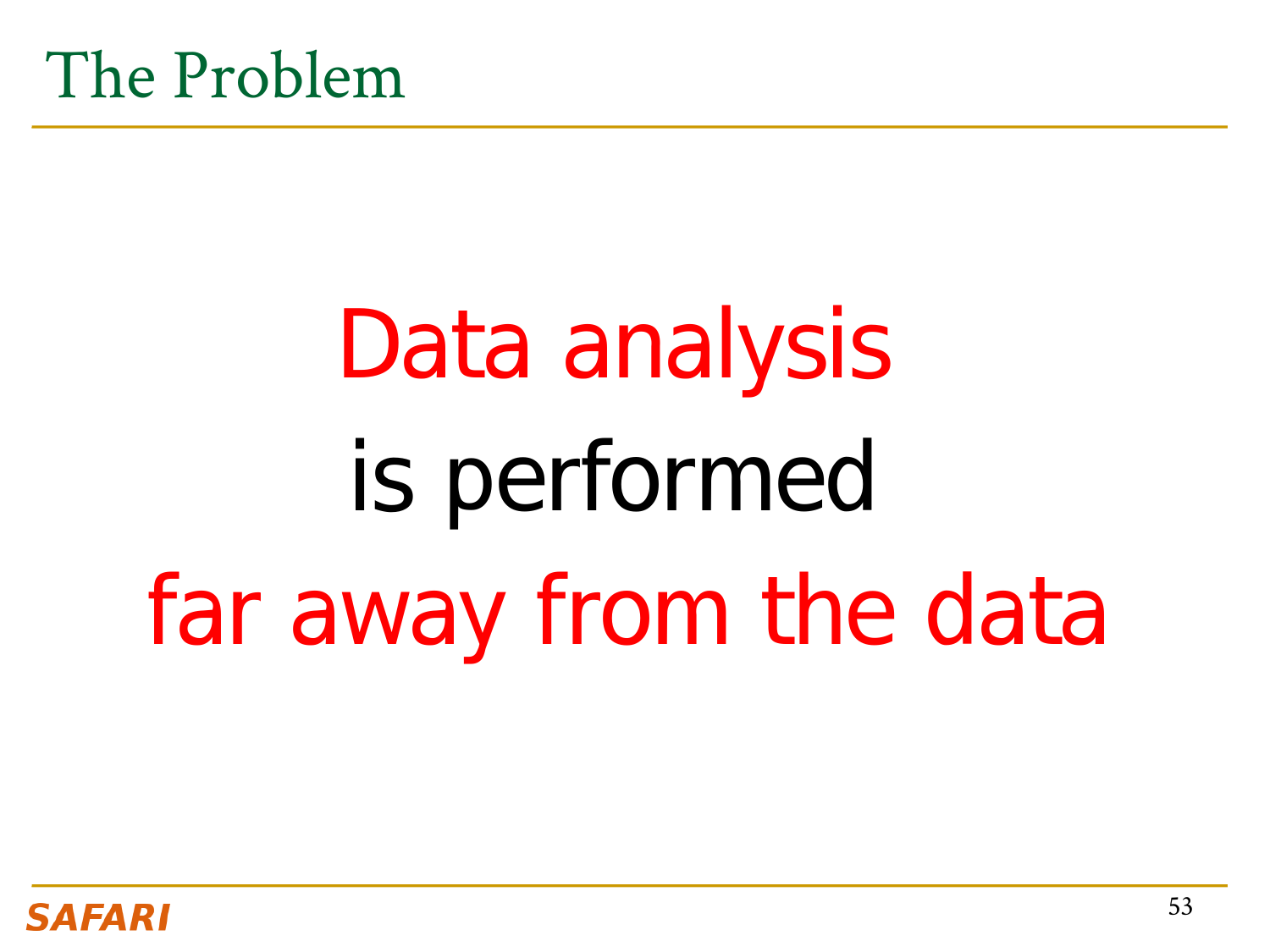

# The Problem
Data analysis
is performed
far away from the data
53